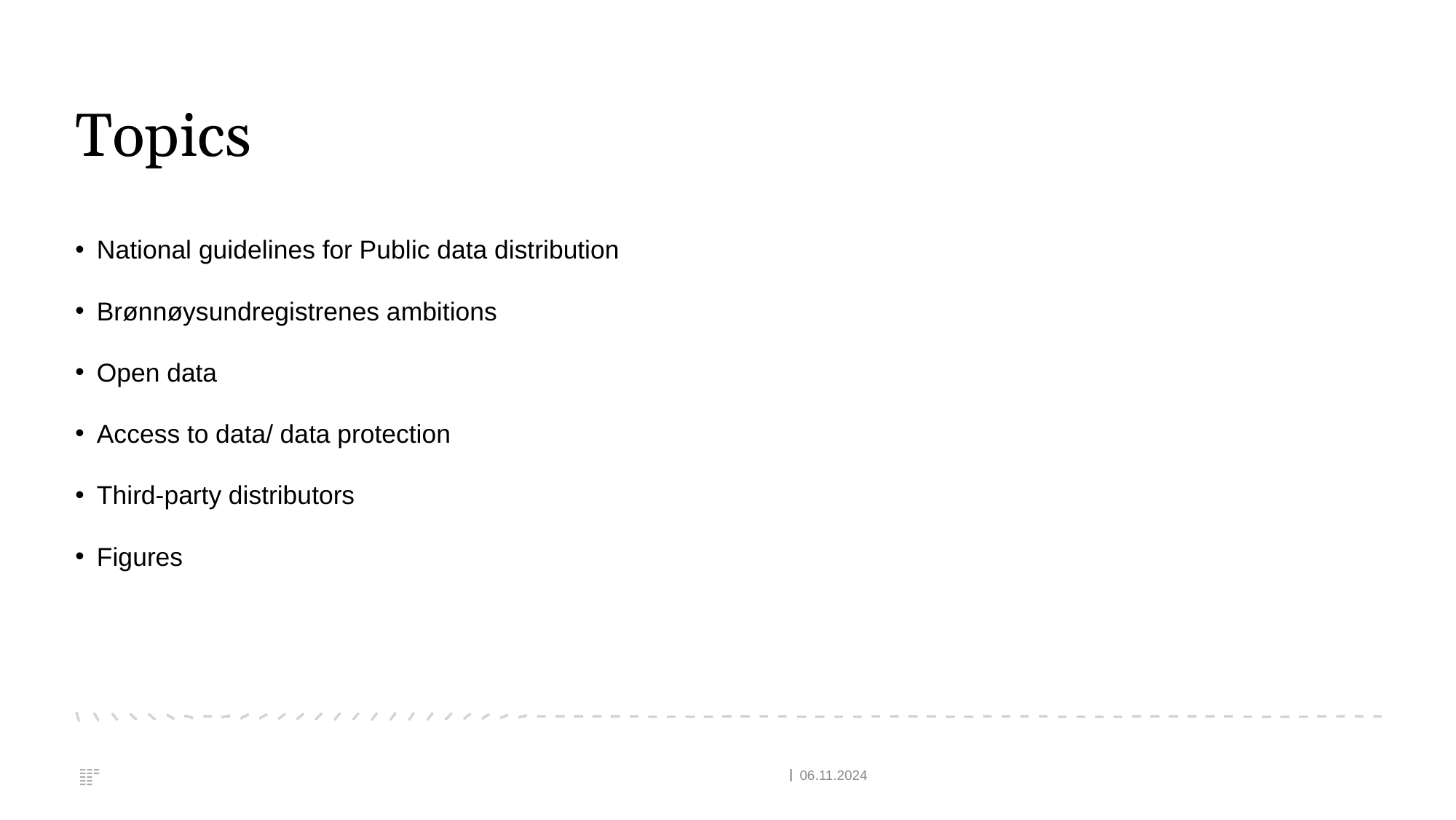

# Topics
National guidelines for Public data distribution
Brønnøysundregistrenes ambitions
Open data
Access to data/ data protection
Third-party distributors
Figures

06.11.2024